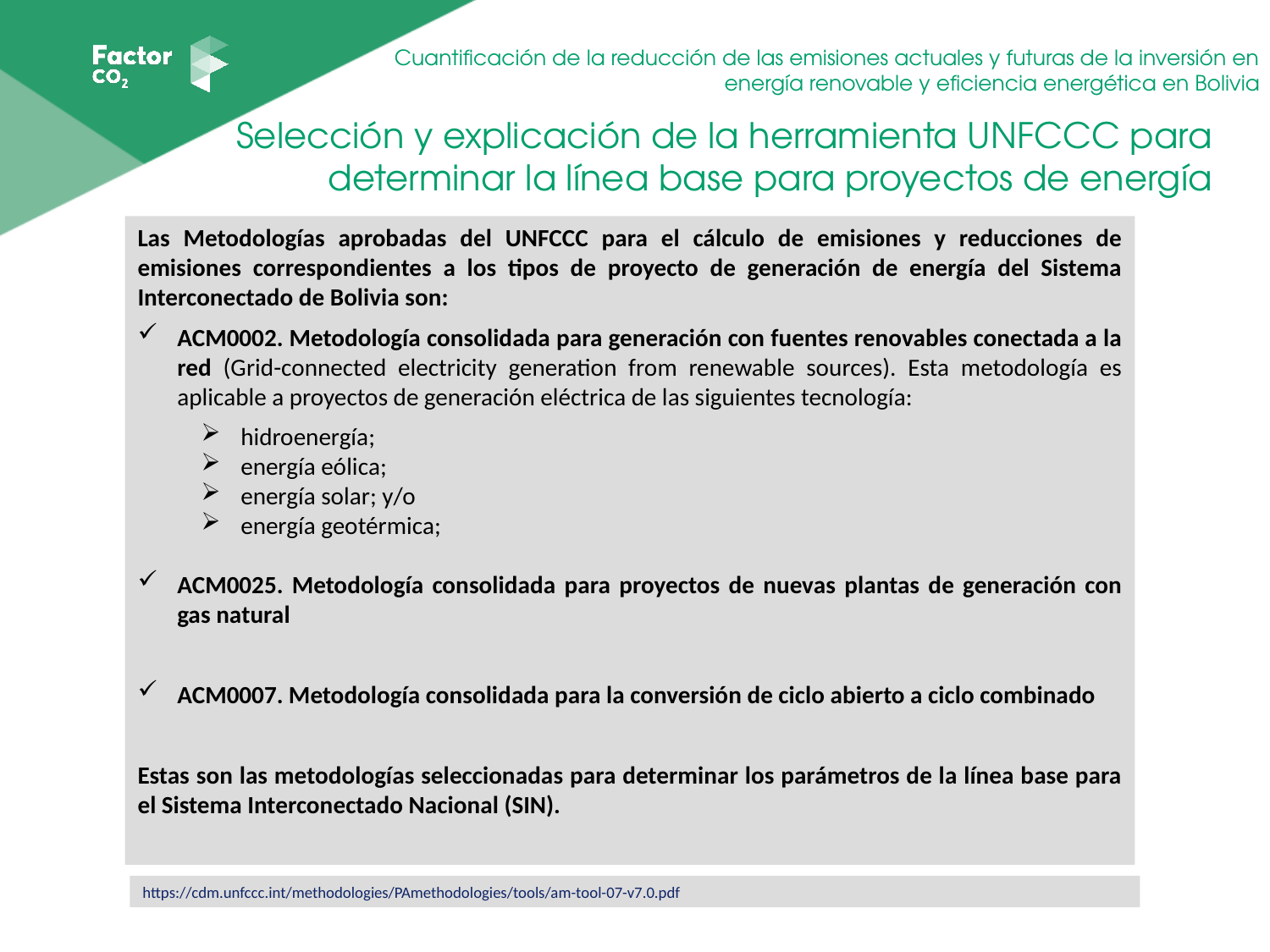

Selección y explicación de la herramienta UNFCCC para determinar la línea base para proyectos de energía
Las Metodologías aprobadas del UNFCCC para el cálculo de emisiones y reducciones de emisiones correspondientes a los tipos de proyecto de generación de energía del Sistema Interconectado de Bolivia son:
ACM0002. Metodología consolidada para generación con fuentes renovables conectada a la red (Grid-connected electricity generation from renewable sources). Esta metodología es aplicable a proyectos de generación eléctrica de las siguientes tecnología:
hidroenergía;
energía eólica;
energía solar; y/o
energía geotérmica;

ACM0025. Metodología consolidada para proyectos de nuevas plantas de generación con gas natural

ACM0007. Metodología consolidada para la conversión de ciclo abierto a ciclo combinado

Estas son las metodologías seleccionadas para determinar los parámetros de la línea base para el Sistema Interconectado Nacional (SIN).

https://cdm.unfccc.int/methodologies/PAmethodologies/tools/am-tool-07-v7.0.pdf